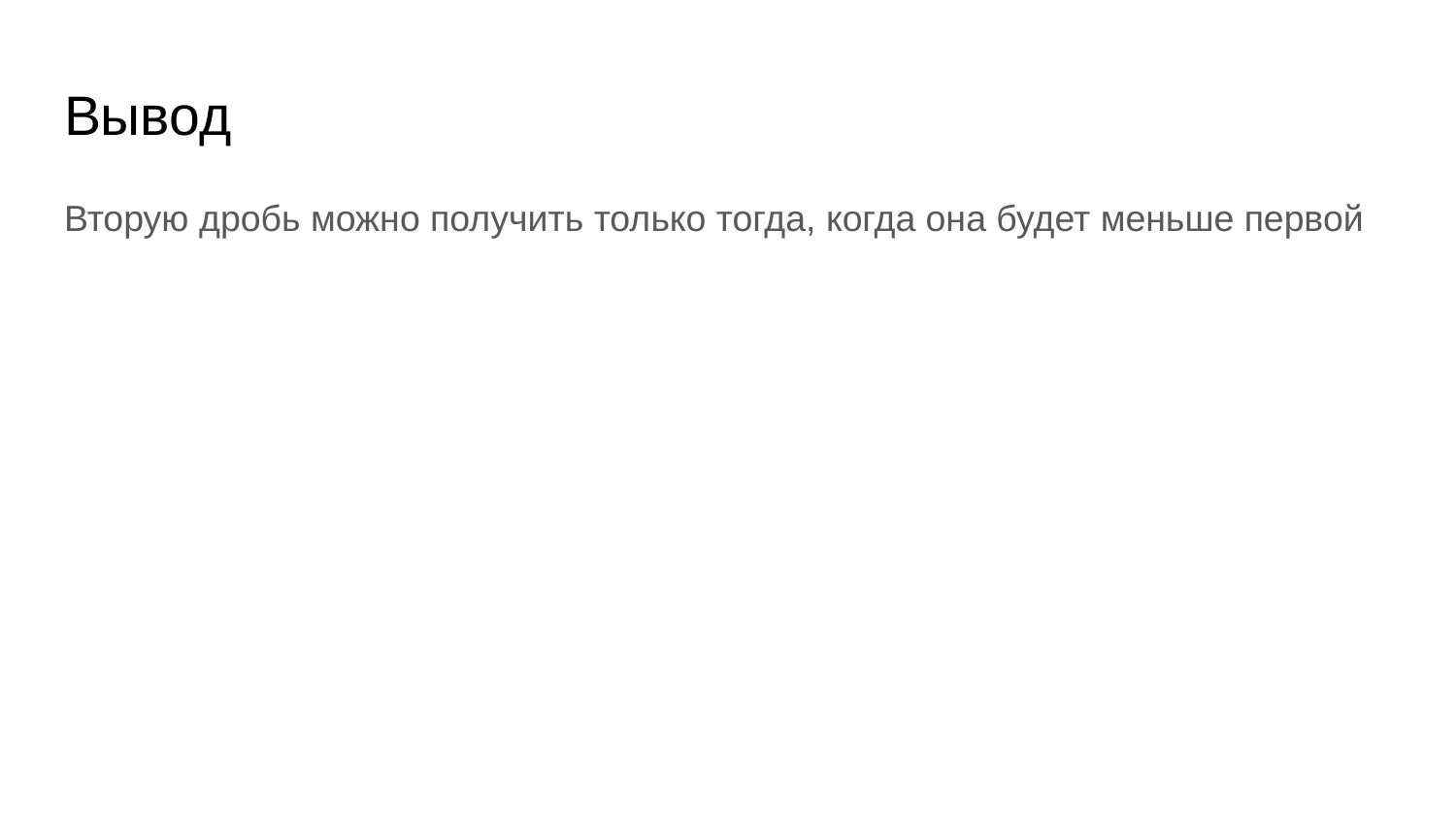

# Вывод
Вторую дробь можно получить только тогда, когда она будет меньше первой